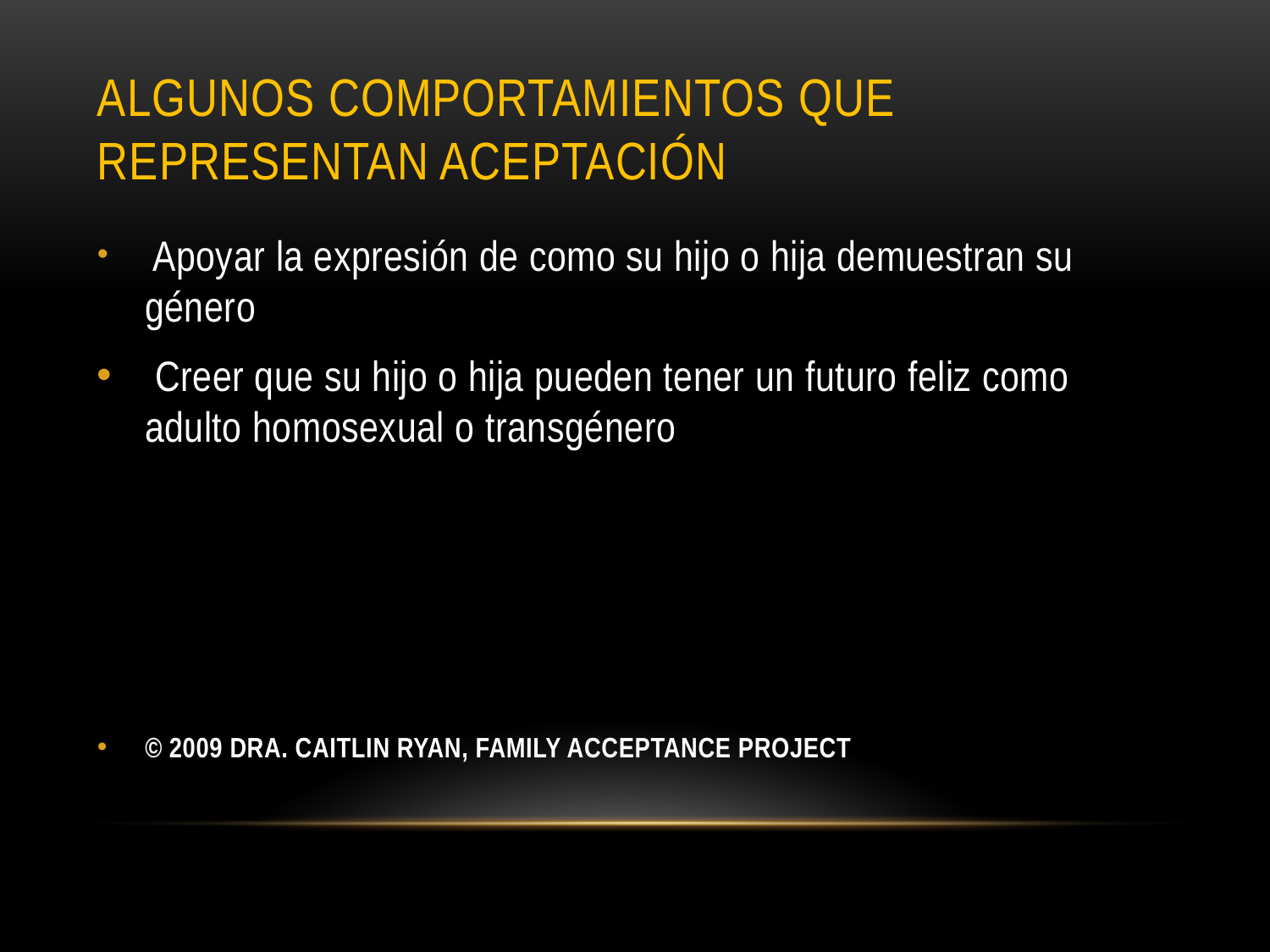

# ALGUNOS COMPORTAMIENTOS QUE REPRESENTAN ACEPTACIÓN
 Apoyar la expresión de como su hijo o hija demuestran su género
 Creer que su hijo o hija pueden tener un futuro feliz como adulto homosexual o transgénero

© 2009 DRA. CAITLIN RYAN, FAMILY ACCEPTANCE PROJECT